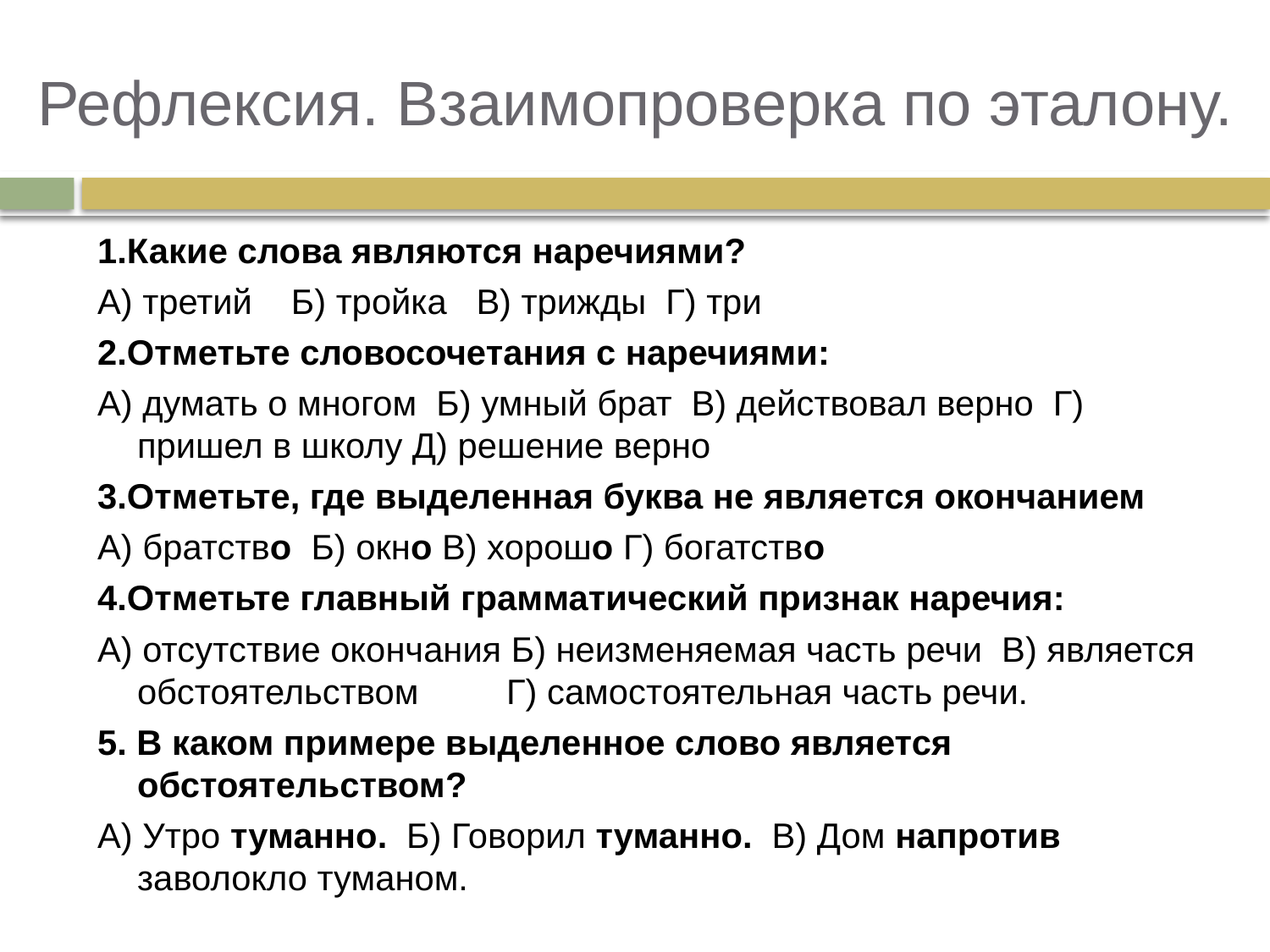

# Рефлексия. Взаимопроверка по эталону.
1.Какие слова являются наречиями?
А) третий    Б) тройка   В) трижды  Г) три
2.Отметьте словосочетания с наречиями:
А) думать о многом  Б) умный брат  В) действовал верно  Г) пришел в школу Д) решение верно
3.Отметьте, где выделенная буква не является окончанием
А) братство  Б) окно В) хорошо Г) богатство
4.Отметьте главный грамматический признак наречия:
А) отсутствие окончания Б) неизменяемая часть речи  В) является обстоятельством         Г) самостоятельная часть речи.
5. В каком примере выделенное слово является обстоятельством?
А) Утро туманно.  Б) Говорил туманно.  В) Дом напротив  заволокло туманом.